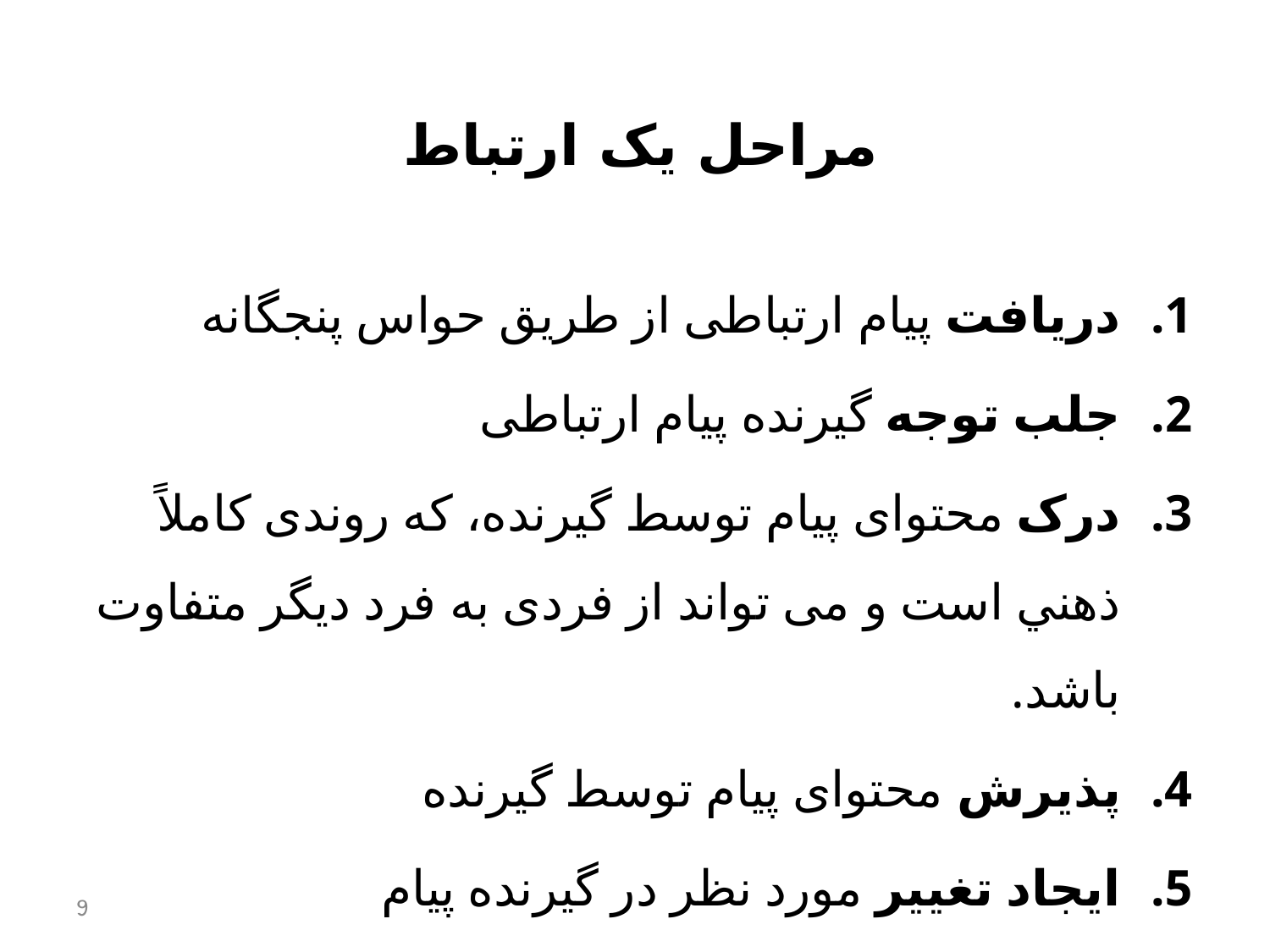

# مراحل يک ارتباط
دريافت پيام ارتباطی از طريق حواس پنجگانه
جلب توجه گيرنده پيام ارتباطی
درک محتوای پيام توسط گيرنده، که روندی کاملاً ذهني است و می تواند از فردی به فرد ديگر متفاوت باشد.
پذيرش محتوای پيام توسط گيرنده
ايجاد تغيير مورد نظر در گيرنده پيام
9